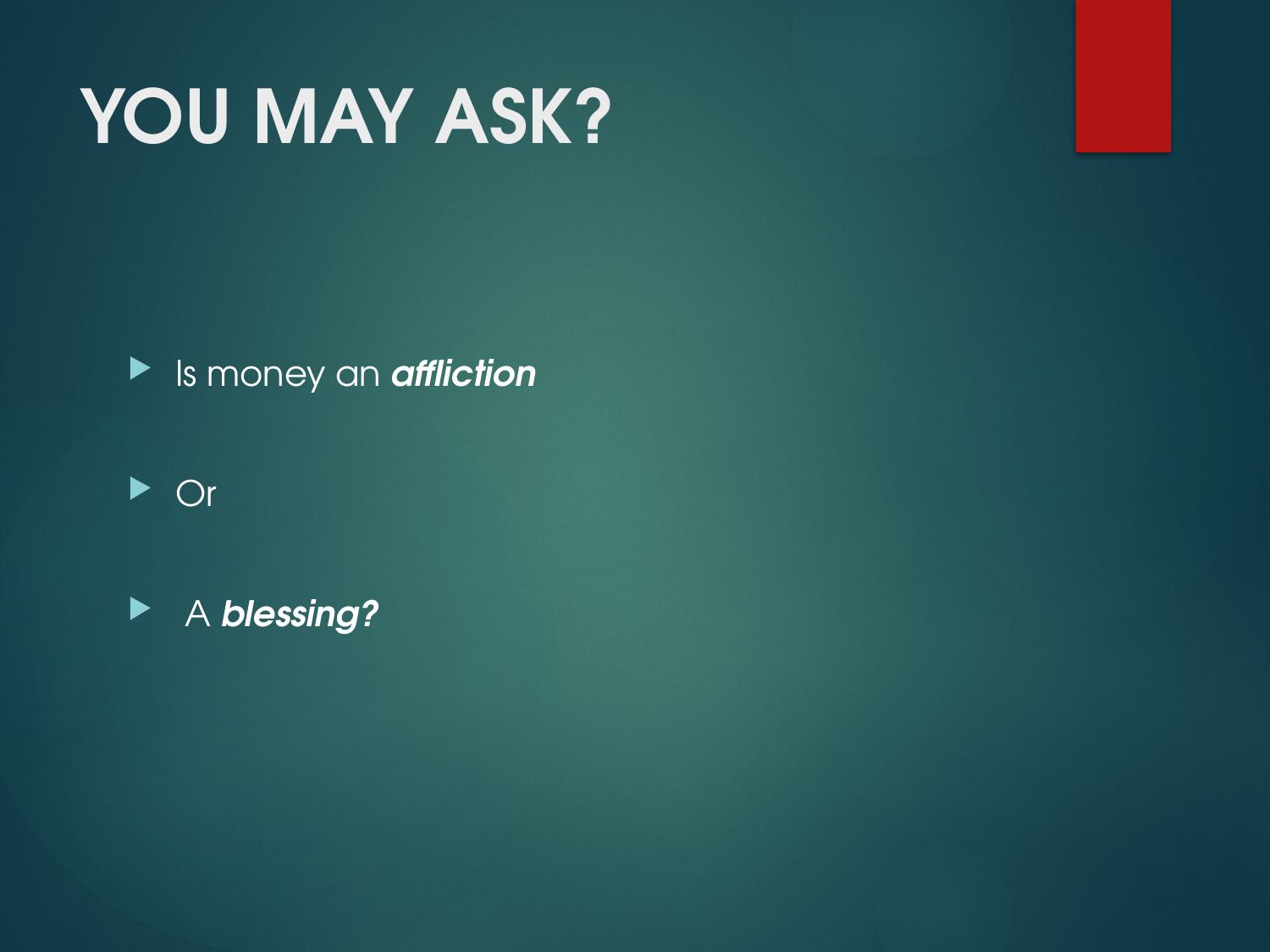

# YOU MAY ASK?

Is money an affliction

Or

 A blessing?